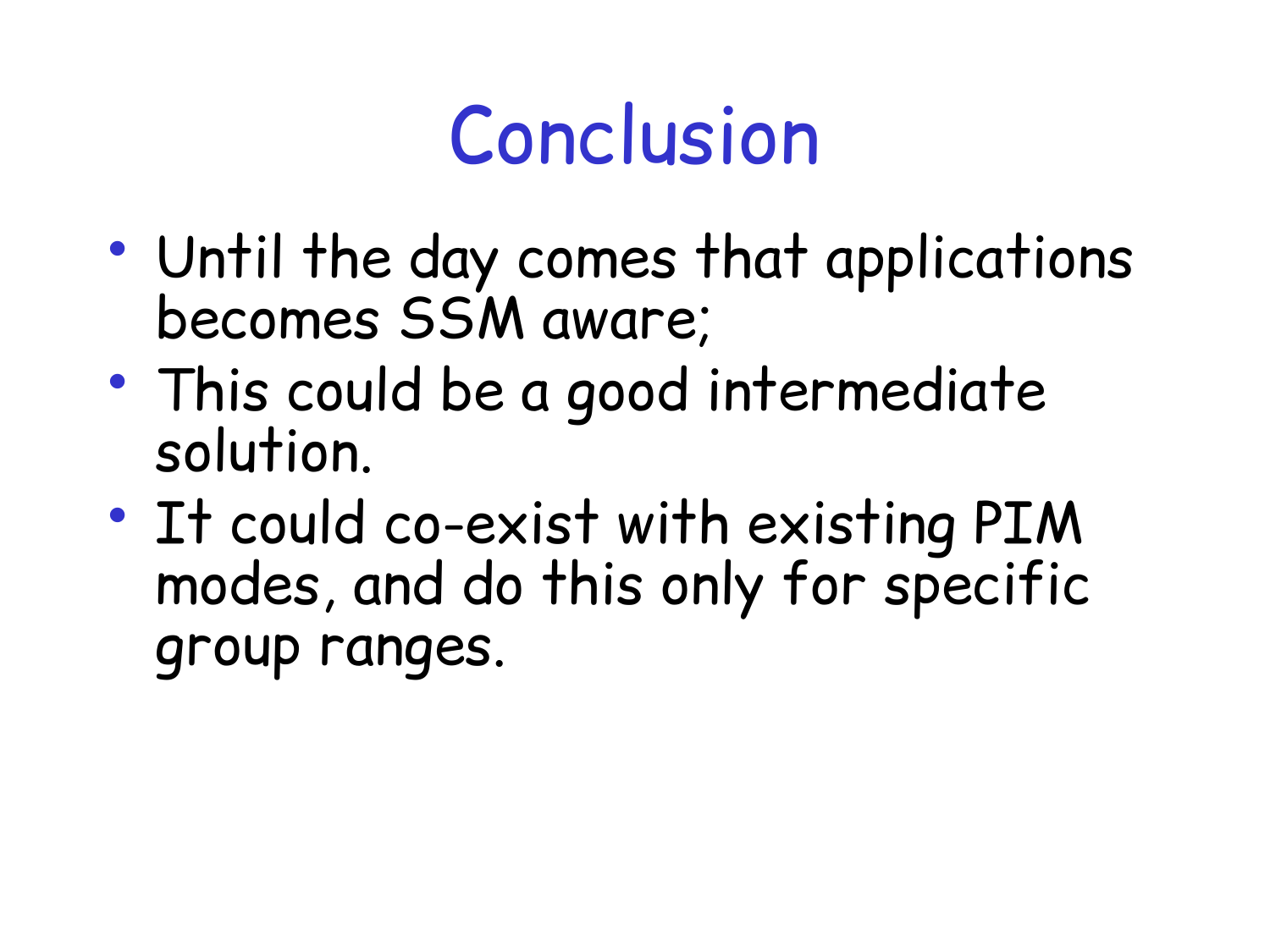

# Conclusion
Until the day comes that applications becomes SSM aware;
This could be a good intermediate solution.
It could co-exist with existing PIM modes, and do this only for specific group ranges.